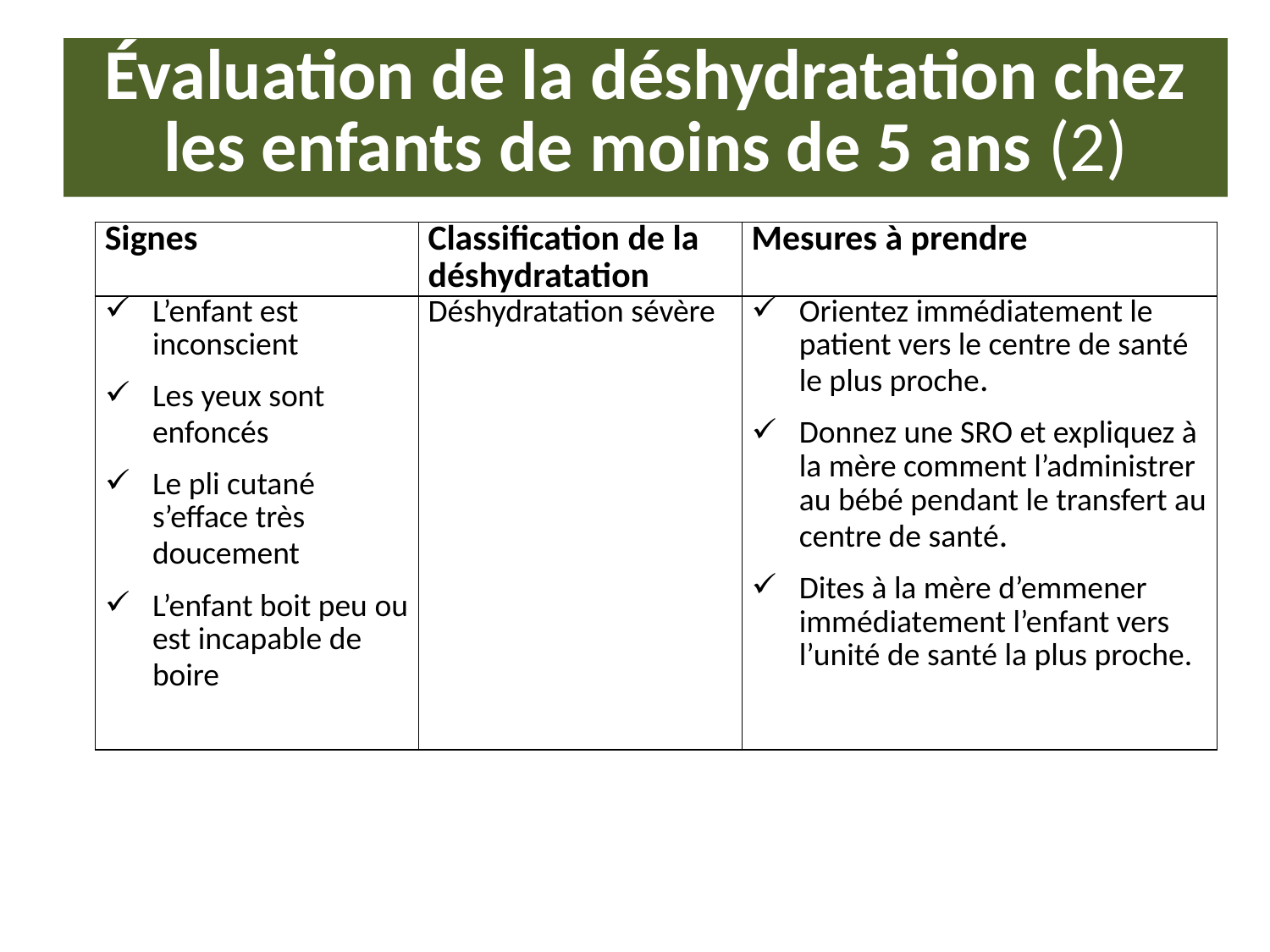

# Évaluation de la déshydratation chez les enfants de moins de 5 ans (2)
| Signes | Classification de la déshydratation | Mesures à prendre |
| --- | --- | --- |
| L’enfant est inconscient Les yeux sont enfoncés Le pli cutané s’efface très doucement L’enfant boit peu ou est incapable de boire | Déshydratation sévère | Orientez immédiatement le patient vers le centre de santé le plus proche. Donnez une SRO et expliquez à la mère comment l’administrer au bébé pendant le transfert au centre de santé. Dites à la mère d’emmener immédiatement l’enfant vers l’unité de santé la plus proche. |